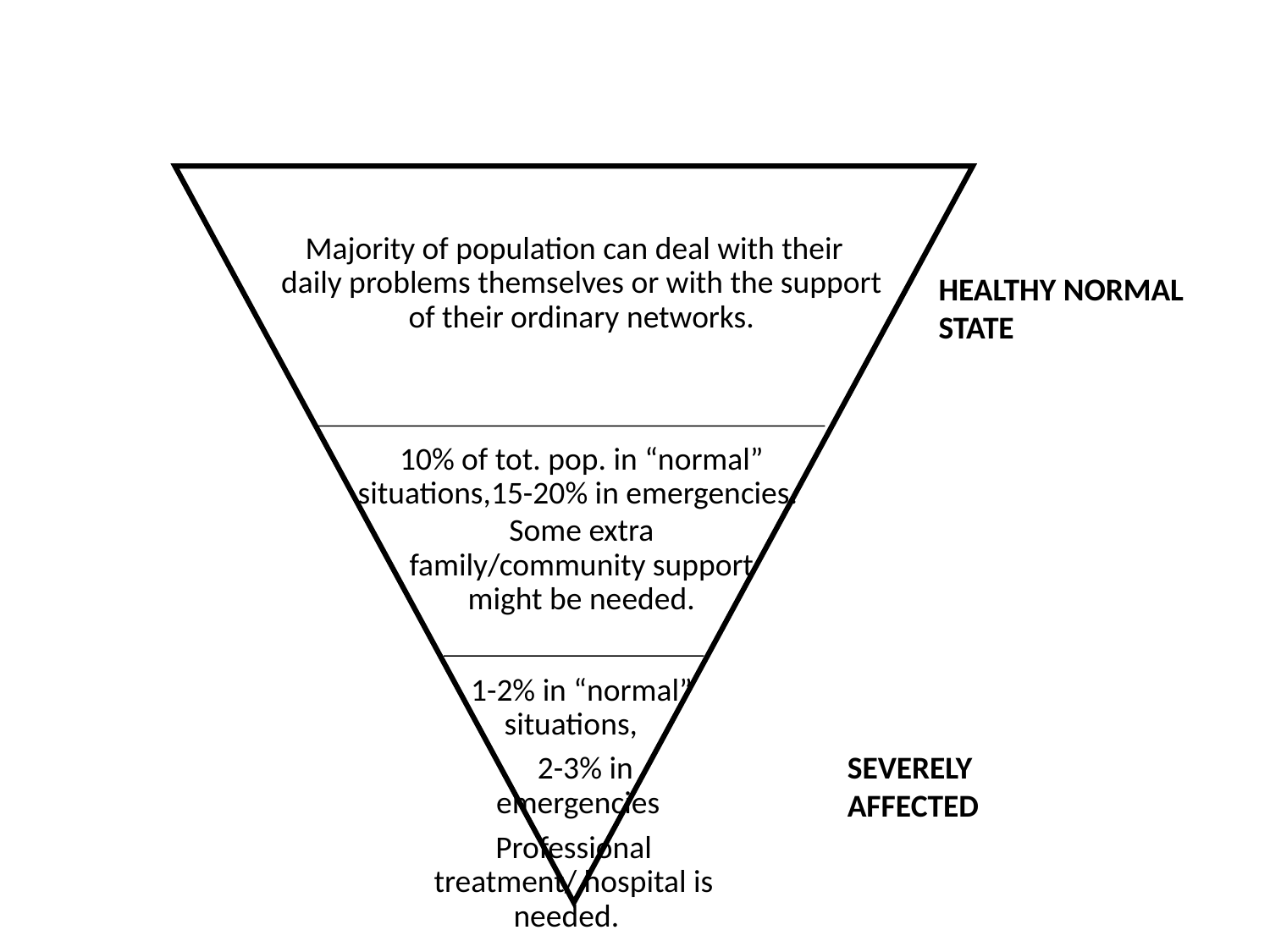

Majority of population can deal with their   daily problems themselves or with the support of their ordinary networks.
HEALTHY NORMAL STATE

10% of tot. pop. in “normal” situations,15-20% in emergencies.
Some extra family/community support might be needed.

1-2% in “normal” situations,
 2-3% in emergencies
SEVERELY AFFECTED
Professional treatment/ hospital is needed.